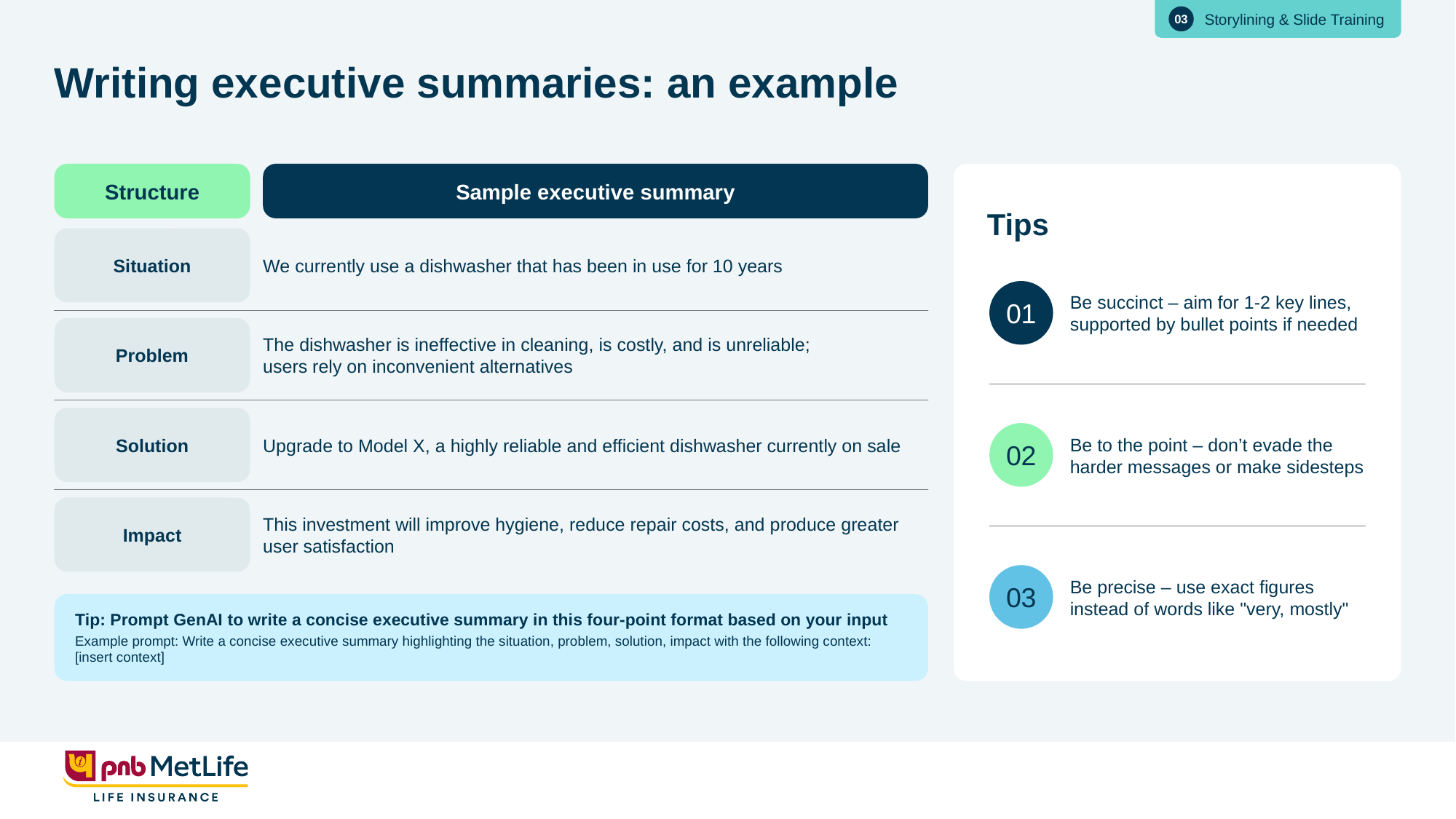

03
Storylining & Slide Training
# Writing executive summaries: an example​

Structure
Sample executive summary
Tips​
Situation
We currently use a dishwasher that has been in use for 10 years
01
Be succinct – aim for 1-2 key lines,
supported by bullet points if needed​
Problem
The dishwasher is ineffective in cleaning, is costly, and is unreliable;
users rely on inconvenient alternatives
Solution
02
Be to the point – don’t evade the
harder messages or make sidesteps​
Upgrade to Model X, a highly reliable and efficient dishwasher currently on sale
Impact
This investment will improve hygiene, reduce repair costs, and produce greater user satisfaction
03
Be precise – use exact figures
instead of words like "very, mostly"​

Tip: Prompt GenAI to write a concise executive summary in this four-point format based on your input
Example prompt: Write a concise executive summary highlighting the situation, problem, solution, impact with the following context: [insert context]